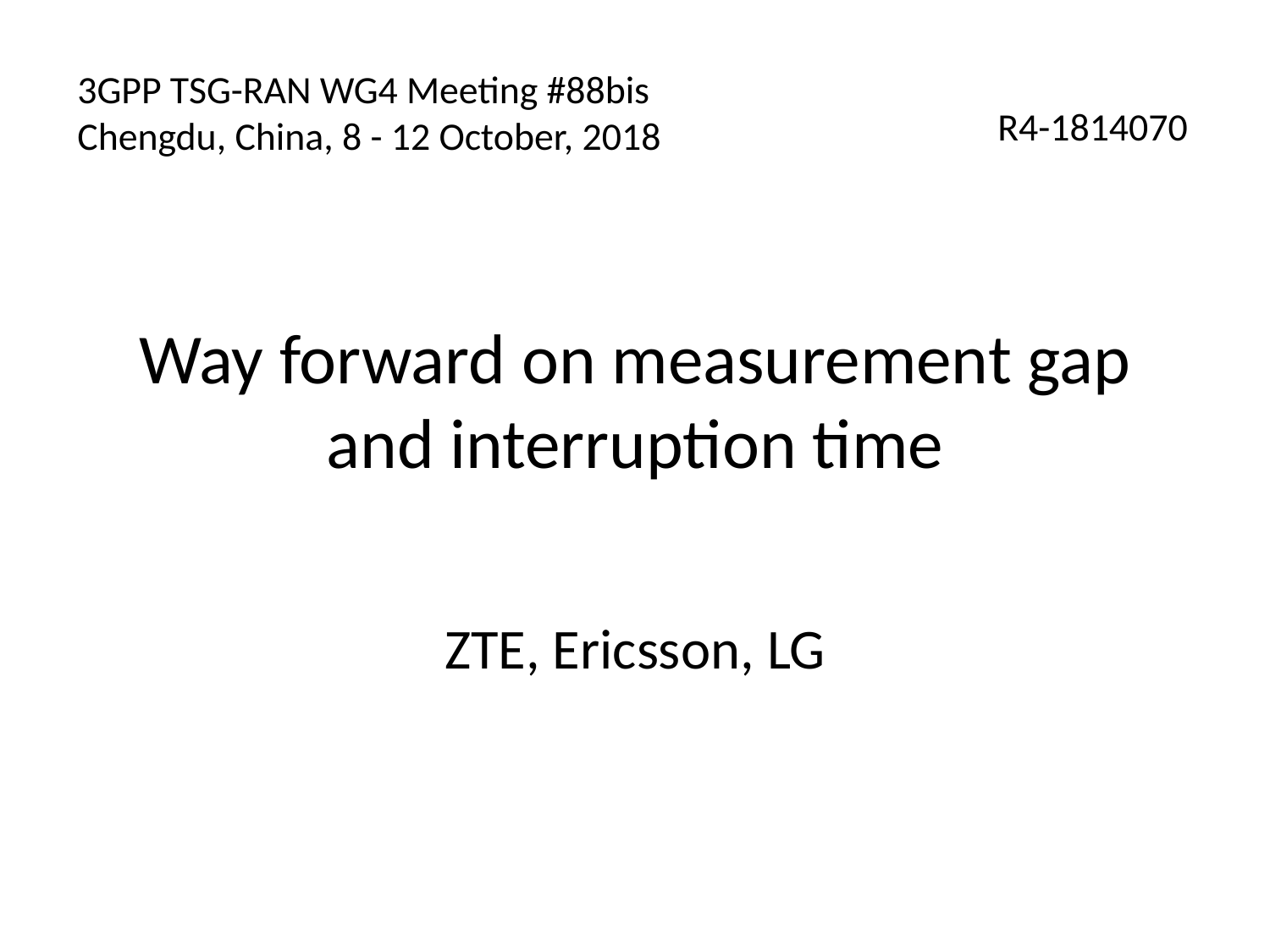

3GPP TSG-RAN WG4 Meeting #88bis
Chengdu, China, 8 - 12 October, 2018
R4-1814070
# Way forward on measurement gap and interruption time
ZTE, Ericsson, LG
1